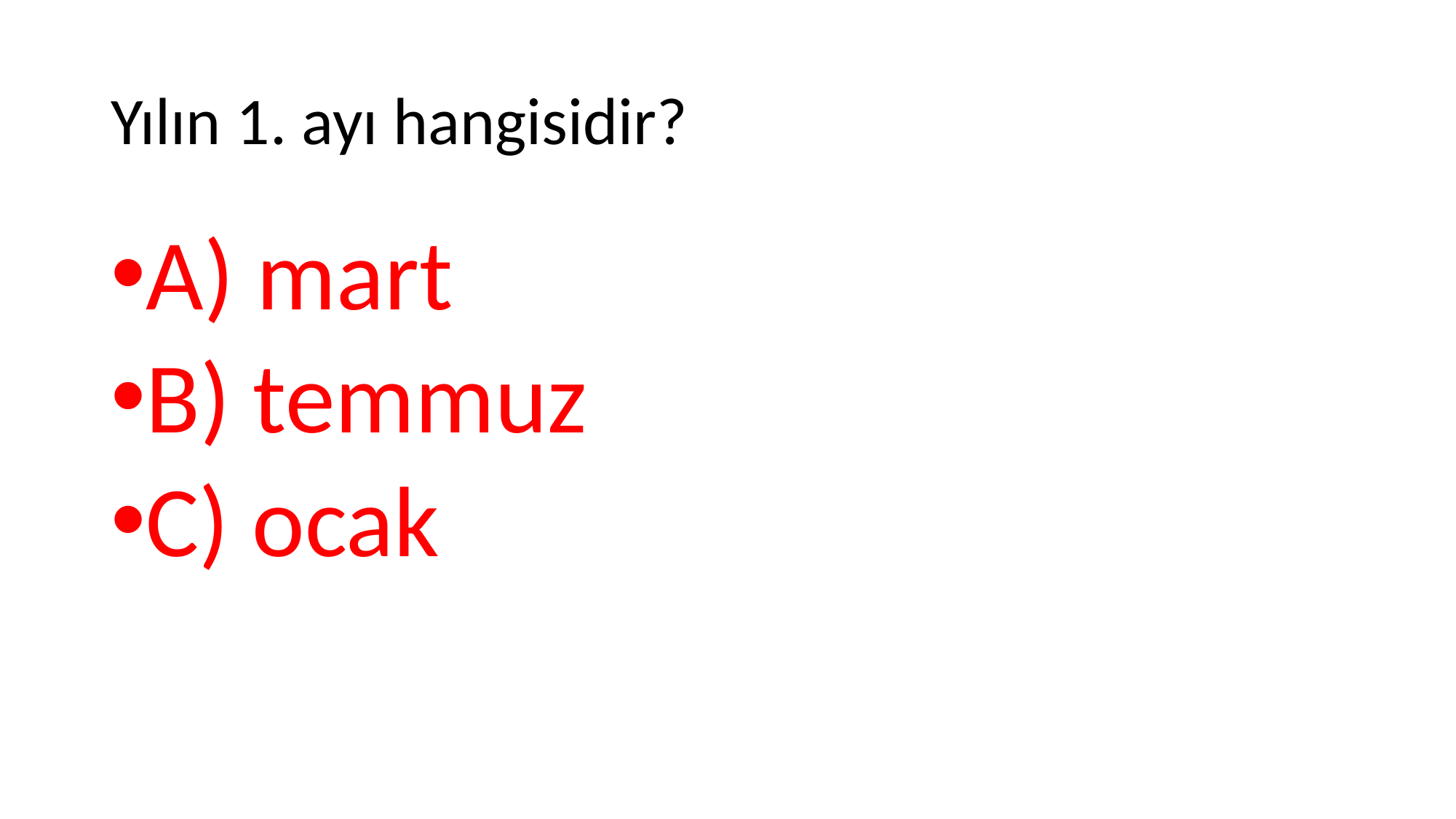

# Yılın 1. ayı hangisidir?
A) mart
B) temmuz
C) ocak